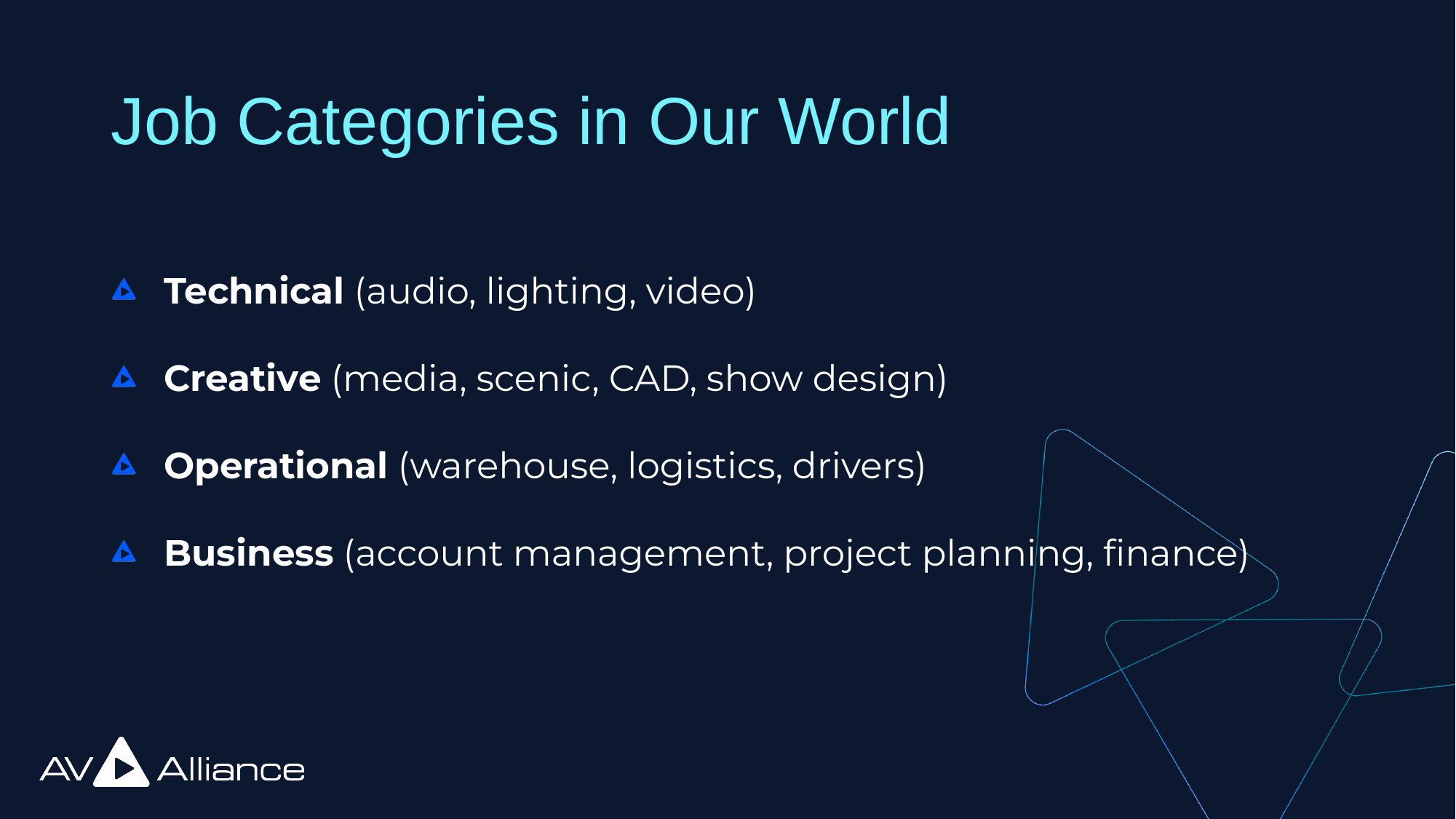

# Job Categories in Our World
Technical (audio, lighting, video)
Creative (media, scenic, CAD, show design)
Operational (warehouse, logistics, drivers)
Business (account management, project planning, finance)